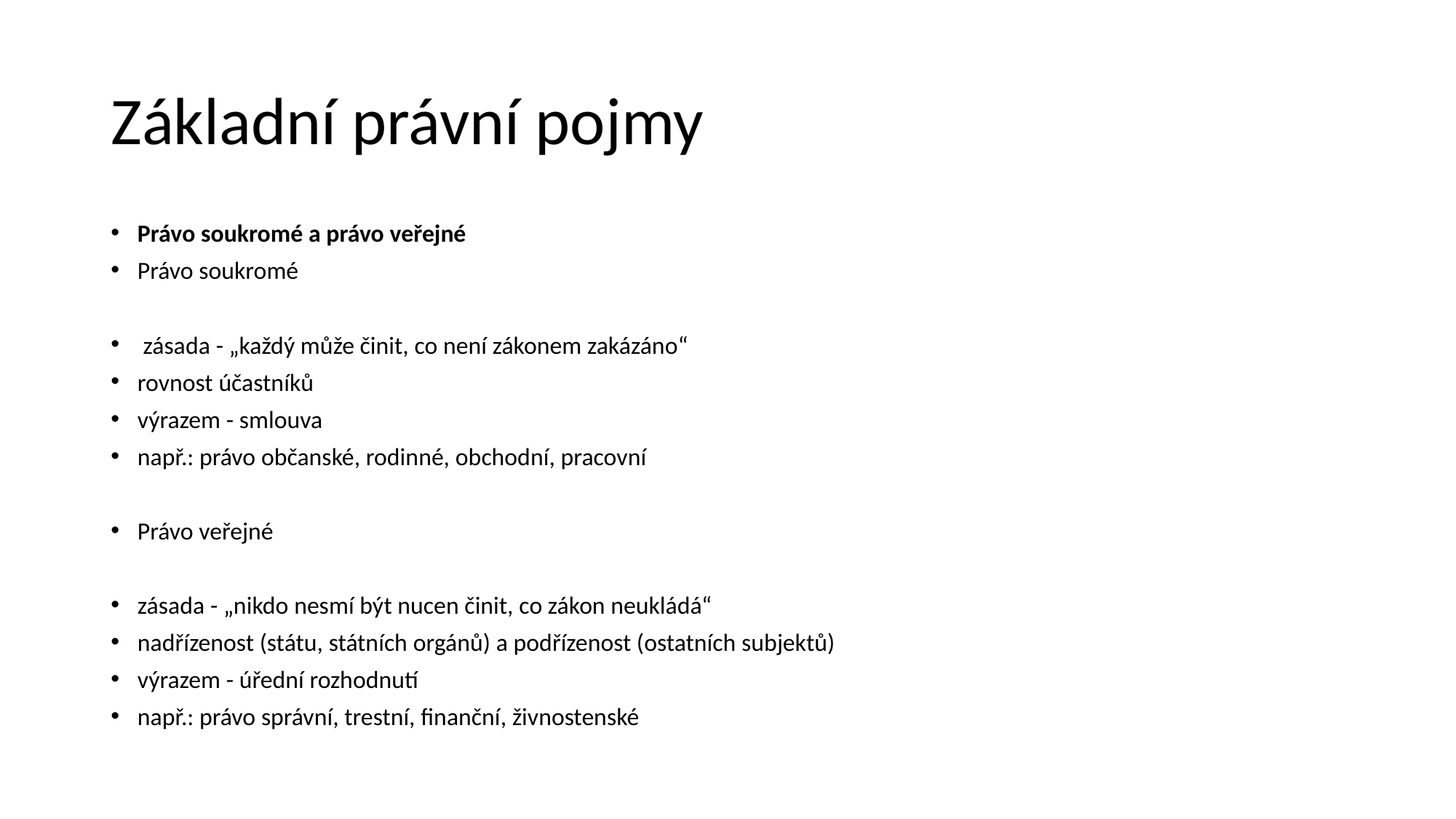

Základní právní pojmy
Právo soukromé a právo veřejné
Právo soukromé

 zásada - „každý může činit, co není zákonem zakázáno“
rovnost účastníků
výrazem - smlouva
např.: právo občanské, rodinné, obchodní, pracovní

Právo veřejné

zásada - „nikdo nesmí být nucen činit, co zákon neukládá“
nadřízenost (státu, státních orgánů) a podřízenost (ostatních subjektů)
výrazem - úřední rozhodnutí
např.: právo správní, trestní, finanční, živnostenské